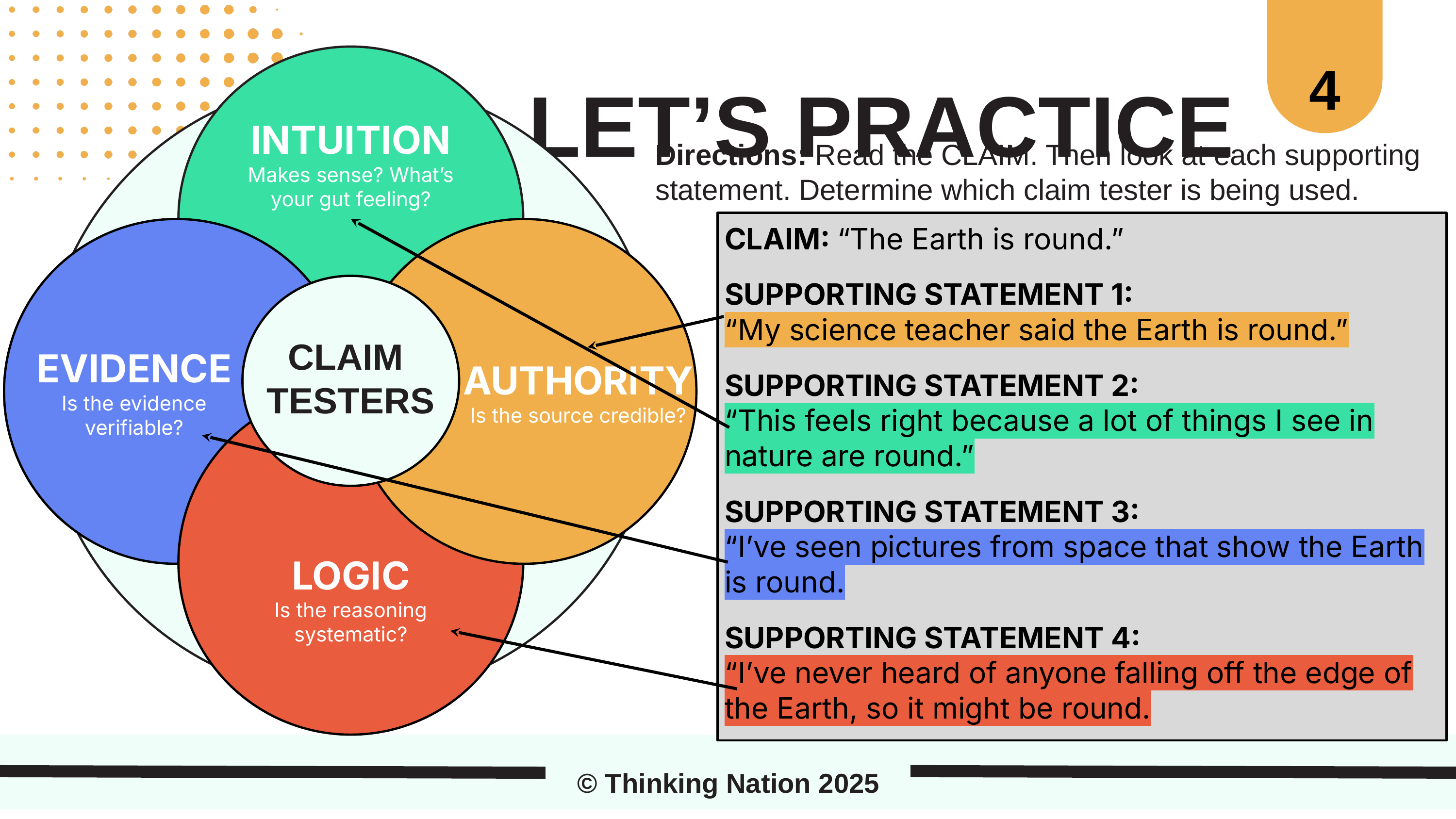

4
LET’S PRACTICE

INTUITION
Makes sense? What’s your gut feeling?

CLAIM
TESTERS
AUTHORITY
Is the source credible?
EVIDENCE
Is the evidence verifiable?

LOGIC
Is the reasoning systematic?
Directions: Read the CLAIM. Then look at each supporting statement. Determine which claim tester is being used.
CLAIM: “The Earth is round.”

SUPPORTING STATEMENT 1:
“My science teacher said the Earth is round.”

SUPPORTING STATEMENT 2:
“This feels right because a lot of things I see in nature are round.”

SUPPORTING STATEMENT 3:
“I’ve seen pictures from space that show the Earth is round.

SUPPORTING STATEMENT 4:
“I’ve never heard of anyone falling off the edge of the Earth, so it might be round.

© Thinking Nation 2025